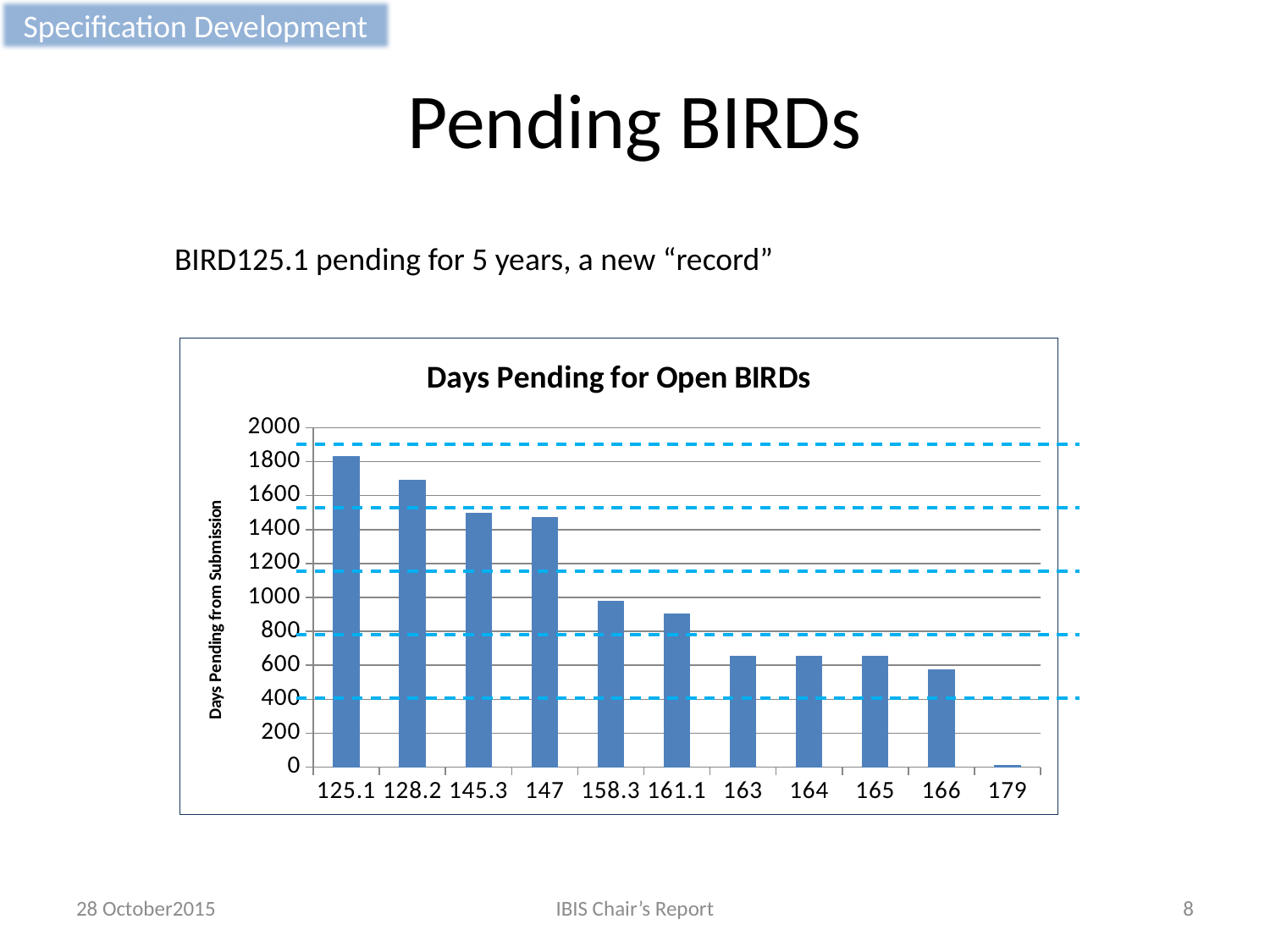

Specification Development
# Pending BIRDs
BIRD125.1 pending for 5 years, a new “record”

### Chart: Days Pending for Open BIRDs

| Category | Days Open |
|---|---|
| 125.1 | 1833.0 |
| 128.2 | 1692.0 |
| 145.3 | 1500.0 |
| 147 | 1471.0 |
| 158.3 | 980.0 |
| 161.1 | 903.0 |
| 163 | 657.0 |
| 164 | 657.0 |
| 165 | 657.0 |
| 166 | 574.0 |
| 179 | 15.0 |
28 October2015
IBIS Chair’s Report
8